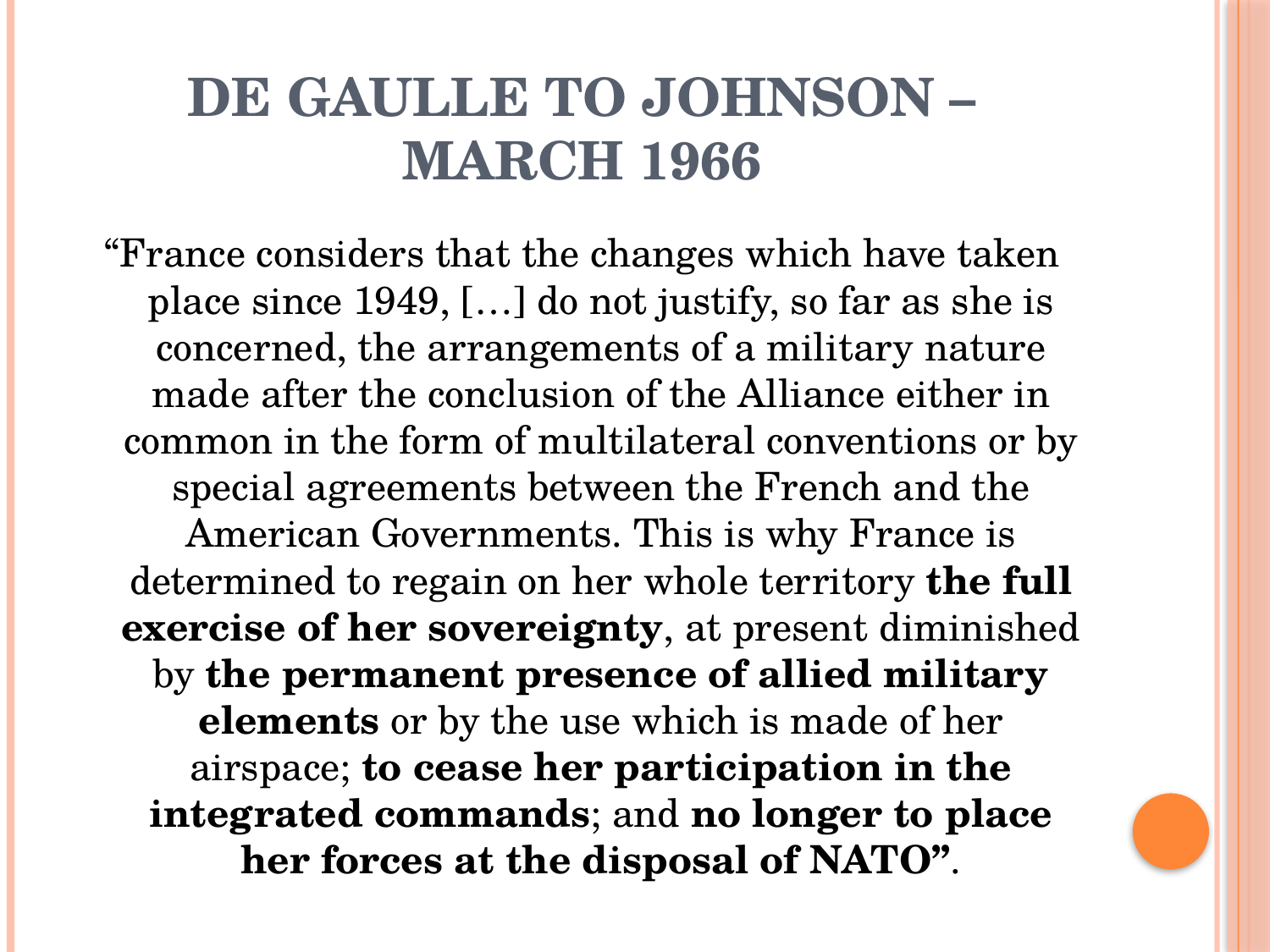

# DE GAULLE TO JOHNSON – MARCH 1966
“France considers that the changes which have taken place since 1949, […] do not justify, so far as she is concerned, the arrangements of a military nature made after the conclusion of the Alliance either in common in the form of multilateral conventions or by special agreements between the French and the American Governments. This is why France is determined to regain on her whole territory the full exercise of her sovereignty, at present diminished by the permanent presence of allied military elements or by the use which is made of her airspace; to cease her participation in the integrated commands; and no longer to place her forces at the disposal of NATO”.